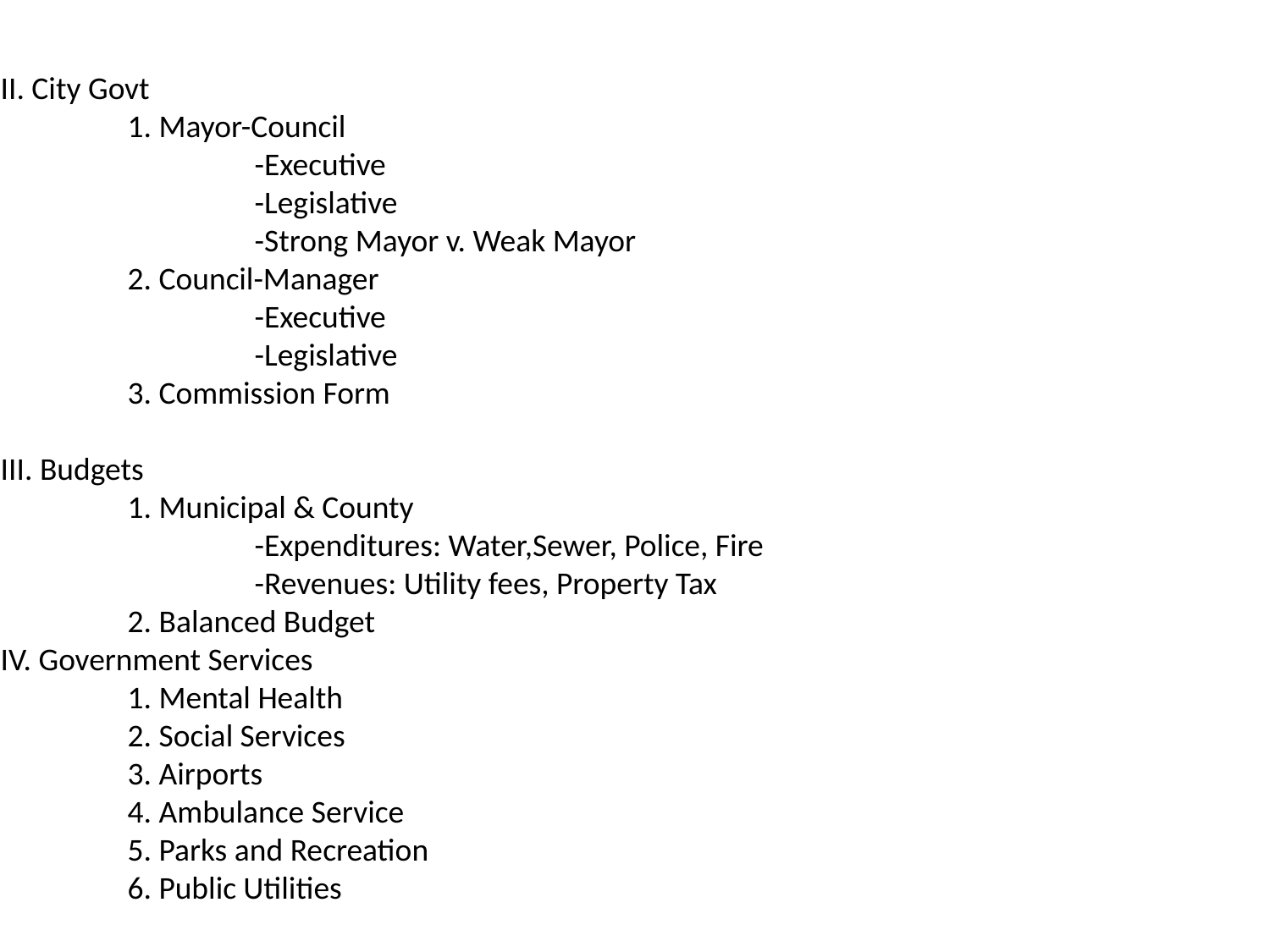

II. City Govt
	1. Mayor-Council
		-Executive
		-Legislative
		-Strong Mayor v. Weak Mayor
	2. Council-Manager
		-Executive
		-Legislative
	3. Commission Form

III. Budgets
	1. Municipal & County
		-Expenditures: Water,Sewer, Police, Fire
		-Revenues: Utility fees, Property Tax
	2. Balanced Budget
IV. Government Services
	1. Mental Health
	2. Social Services
	3. Airports
	4. Ambulance Service
	5. Parks and Recreation
	6. Public Utilities